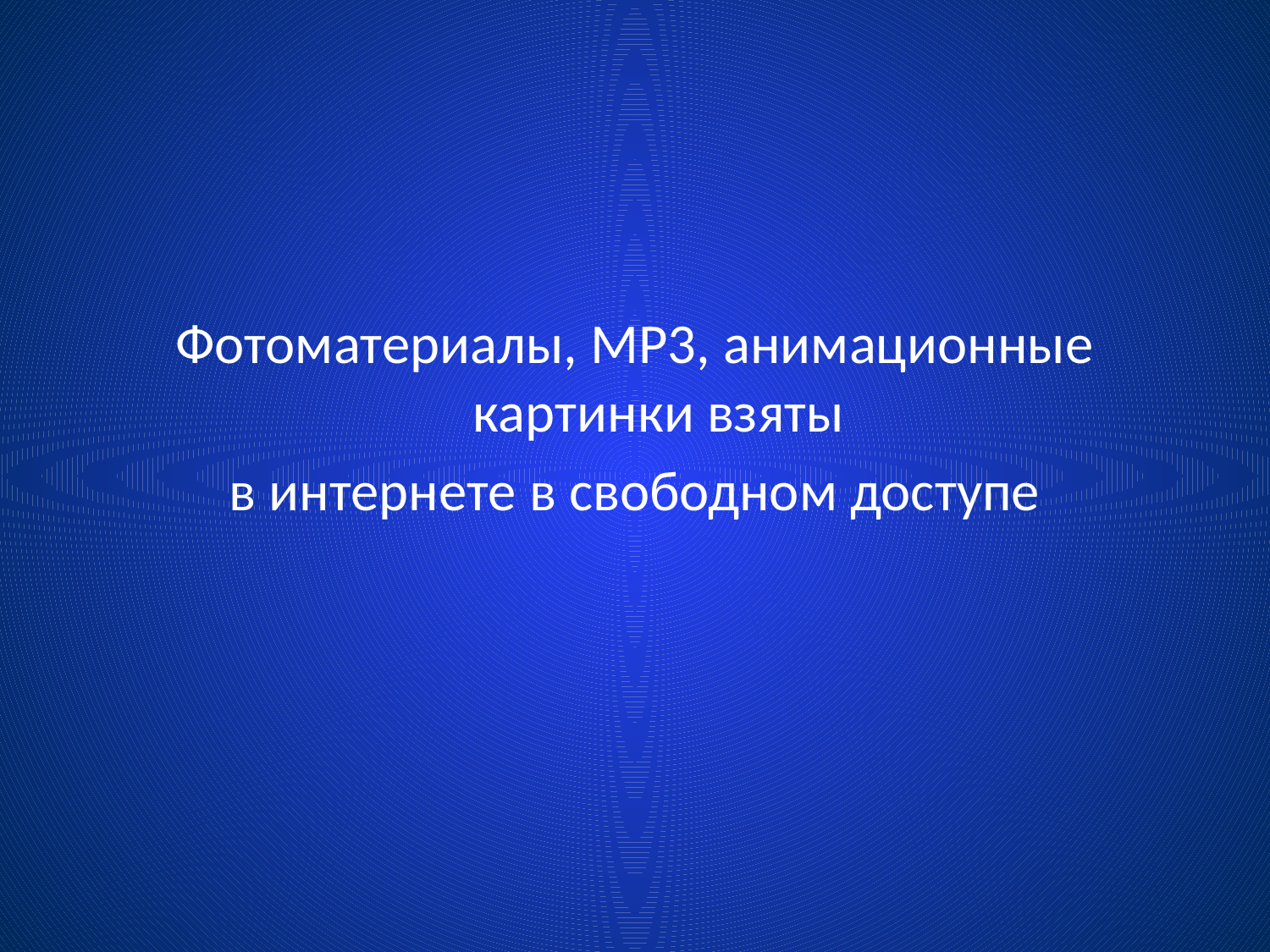

Фотоматериалы, МР3, анимационные картинки взяты
в интернете в свободном доступе